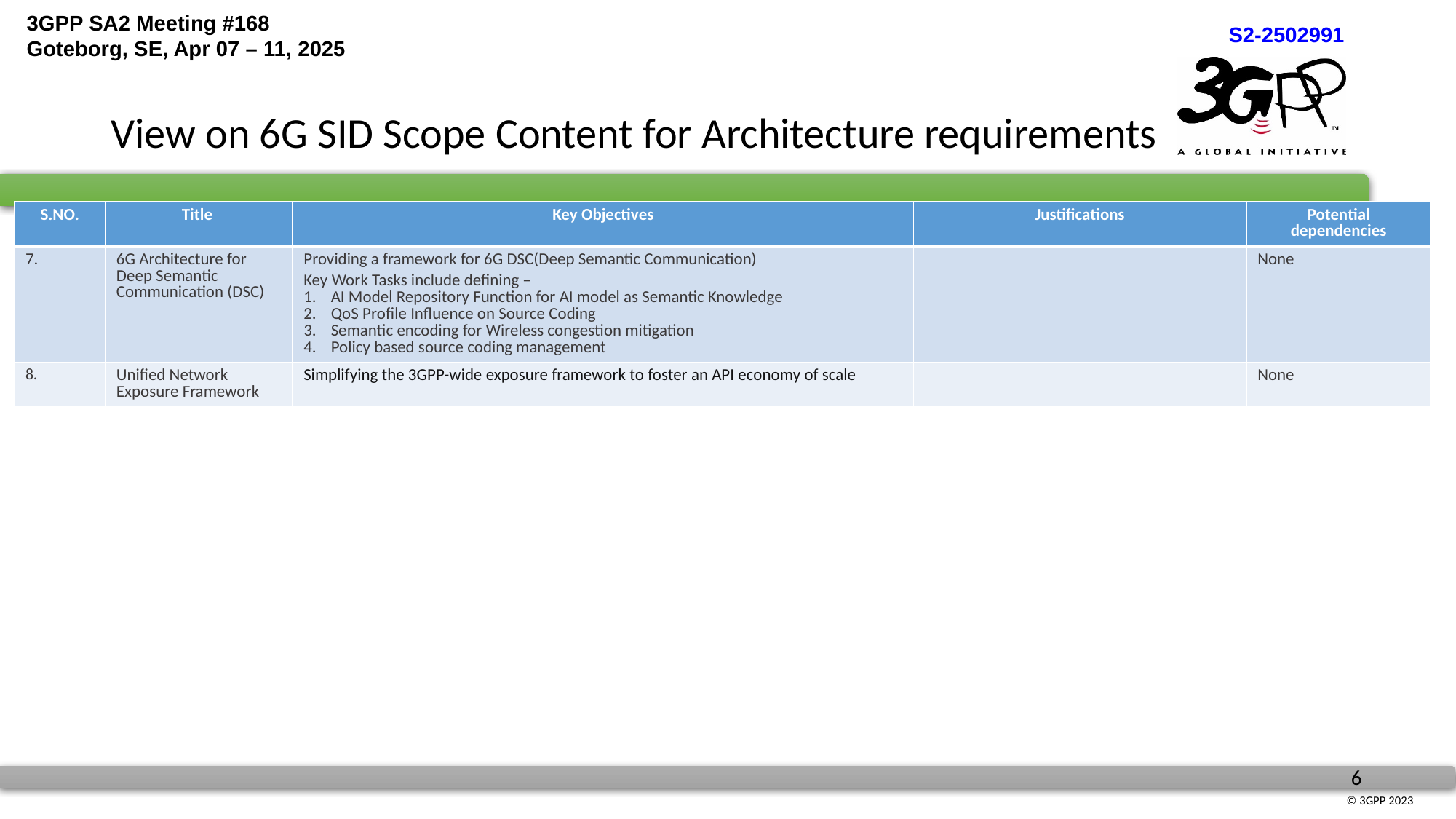

# View on 6G SID Scope Content for Architecture requirements
| S.NO. | Title | Key Objectives | Justifications | Potential dependencies |
| --- | --- | --- | --- | --- |
| 7. | 6G Architecture for Deep Semantic Communication (DSC) | Providing a framework for 6G DSC(Deep Semantic Communication) Key Work Tasks include defining – AI Model Repository Function for AI model as Semantic Knowledge QoS Profile Influence on Source Coding Semantic encoding for Wireless congestion mitigation Policy based source coding management |  | None |
| 8. | Unified Network Exposure Framework | Simplifying the 3GPP-wide exposure framework to foster an API economy of scale |  | None |